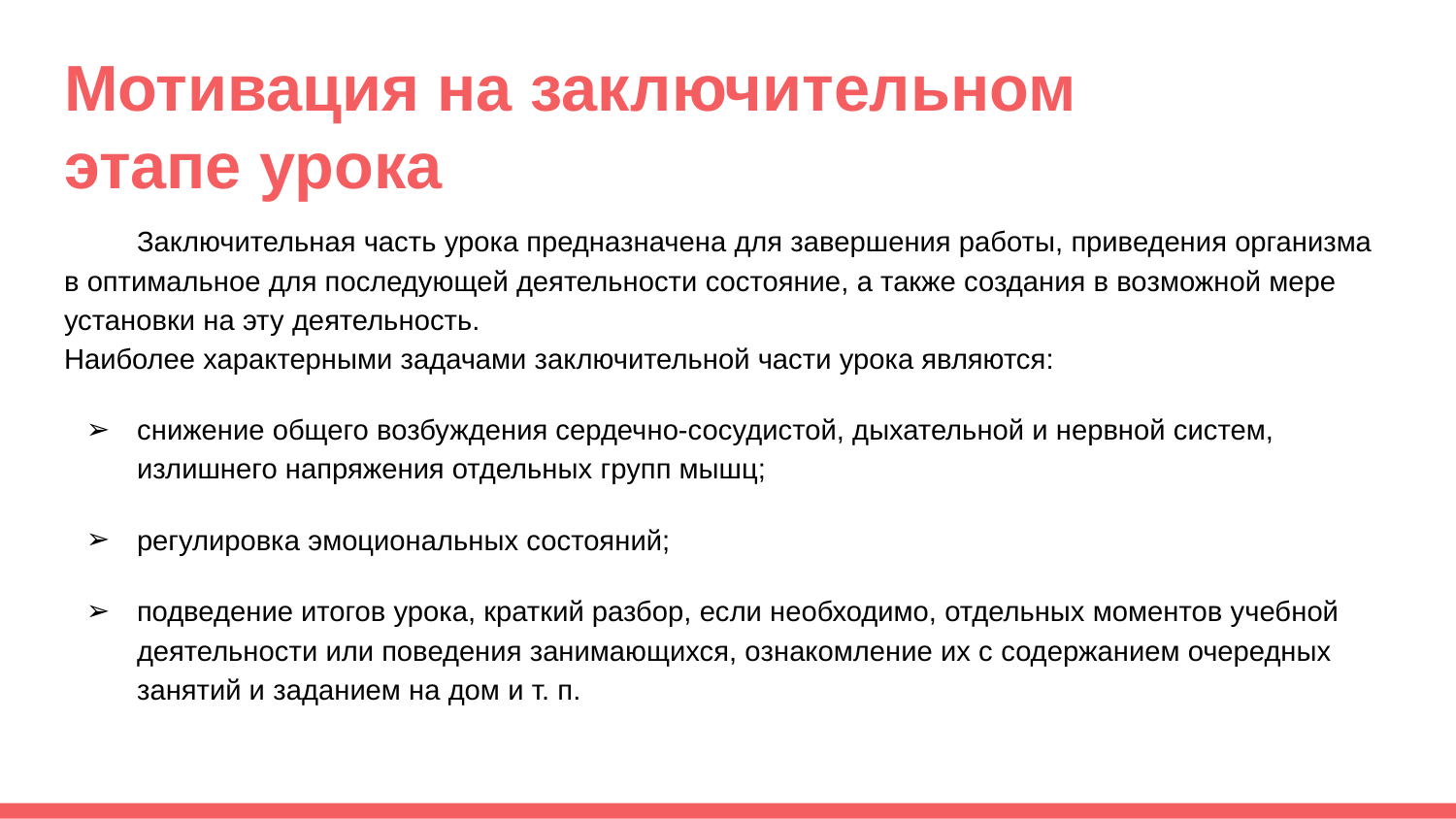

# Мотивация на заключительном этапе урока

Заключительная часть урока предназначена для завершения работы, приведения организма в оптимальное для последующей деятельности состояние, а также создания в возможной мере установки на эту деятельность.
Наиболее характерными задачами заключительной части урока являются:
снижение общего возбуждения сердечно-сосудистой, дыхательной и нервной систем, излишнего напряжения отдельных групп мышц;
регулировка эмоциональных состояний;
подведение итогов урока, краткий разбор, если необходимо, отдельных моментов учебной деятельности или поведения занимающихся, ознакомление их с содержанием очередных занятий и заданием на дом и т. п.